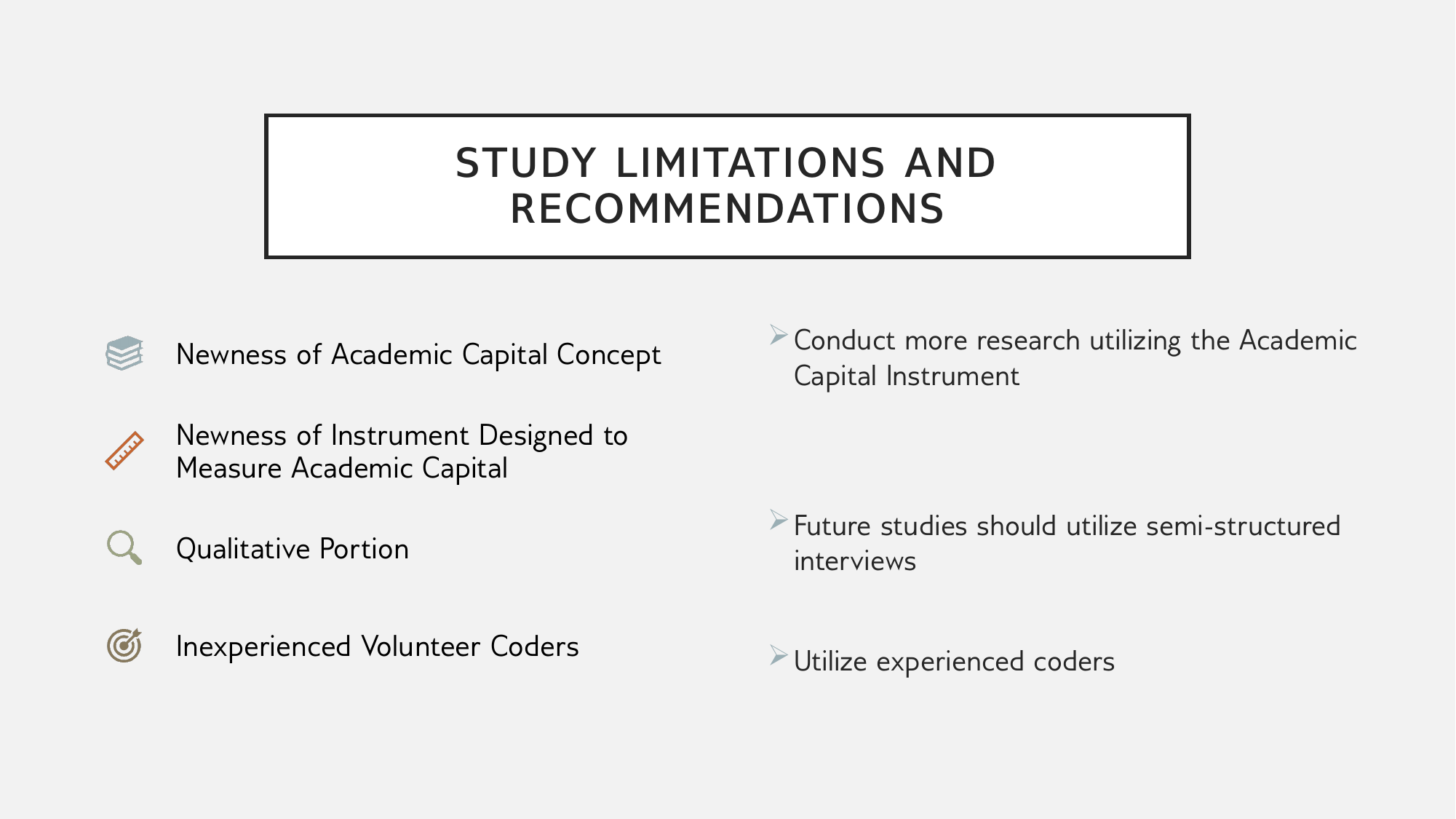

# Study limitations and Recommendations
Newness of Academic Capital Concept
Newness of Instrument Designed to Measure Academic Capital
Qualitative Portion
Inexperienced Volunteer Coders
Conduct more research utilizing the Academic Capital Instrument

Future studies should utilize semi-structured interviews

Utilize experienced coders